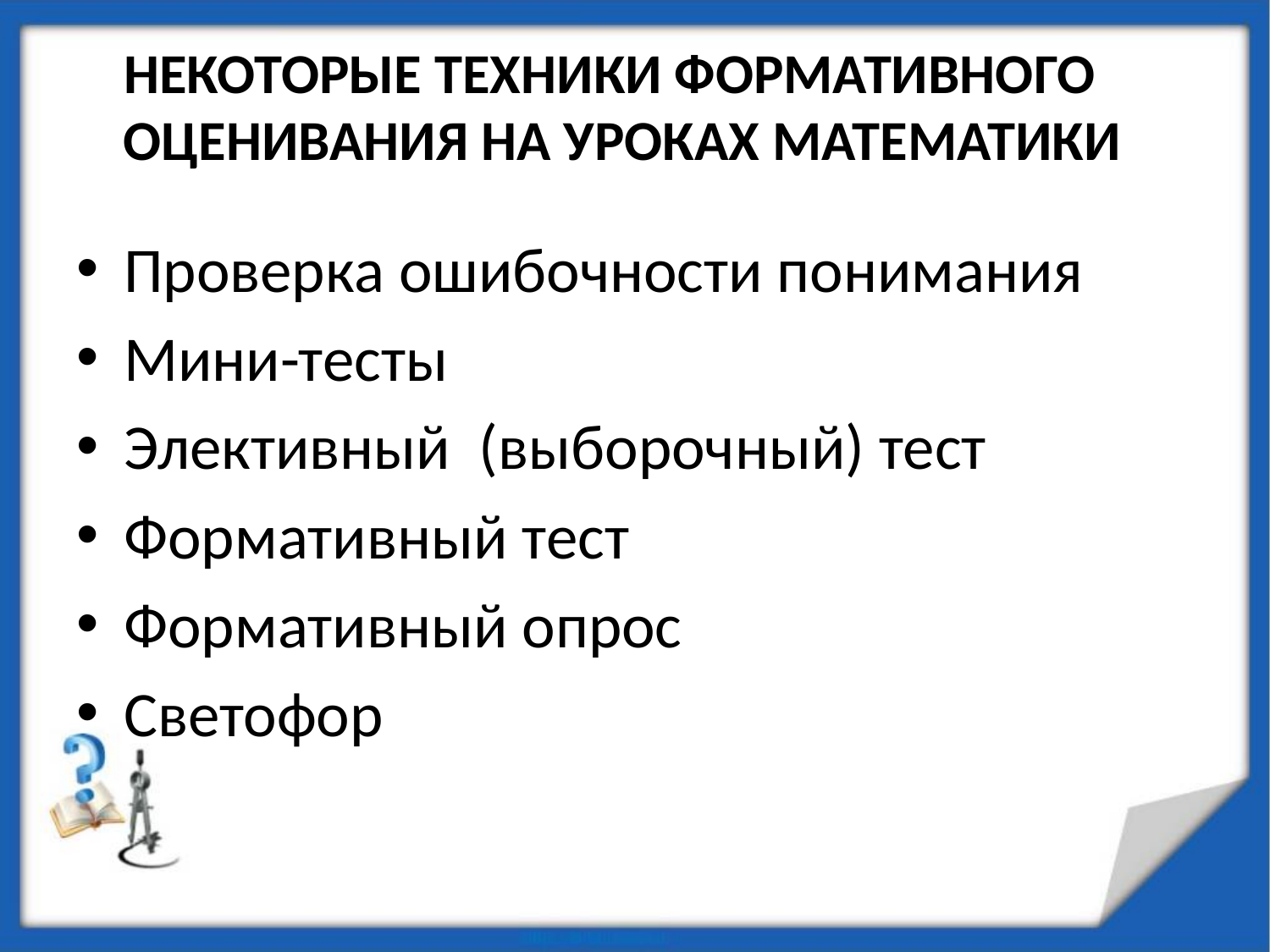

# НЕКОТОРЫЕ ТЕХНИКИ ФОРМАТИВНОГО ОЦЕНИВАНИЯ НА УРОКАХ МАТЕМАТИКИ
Проверка ошибочности понимания
Мини-тесты
Элективный  (выборочный) тест
Формативный тест
Формативный опрос
Светофор